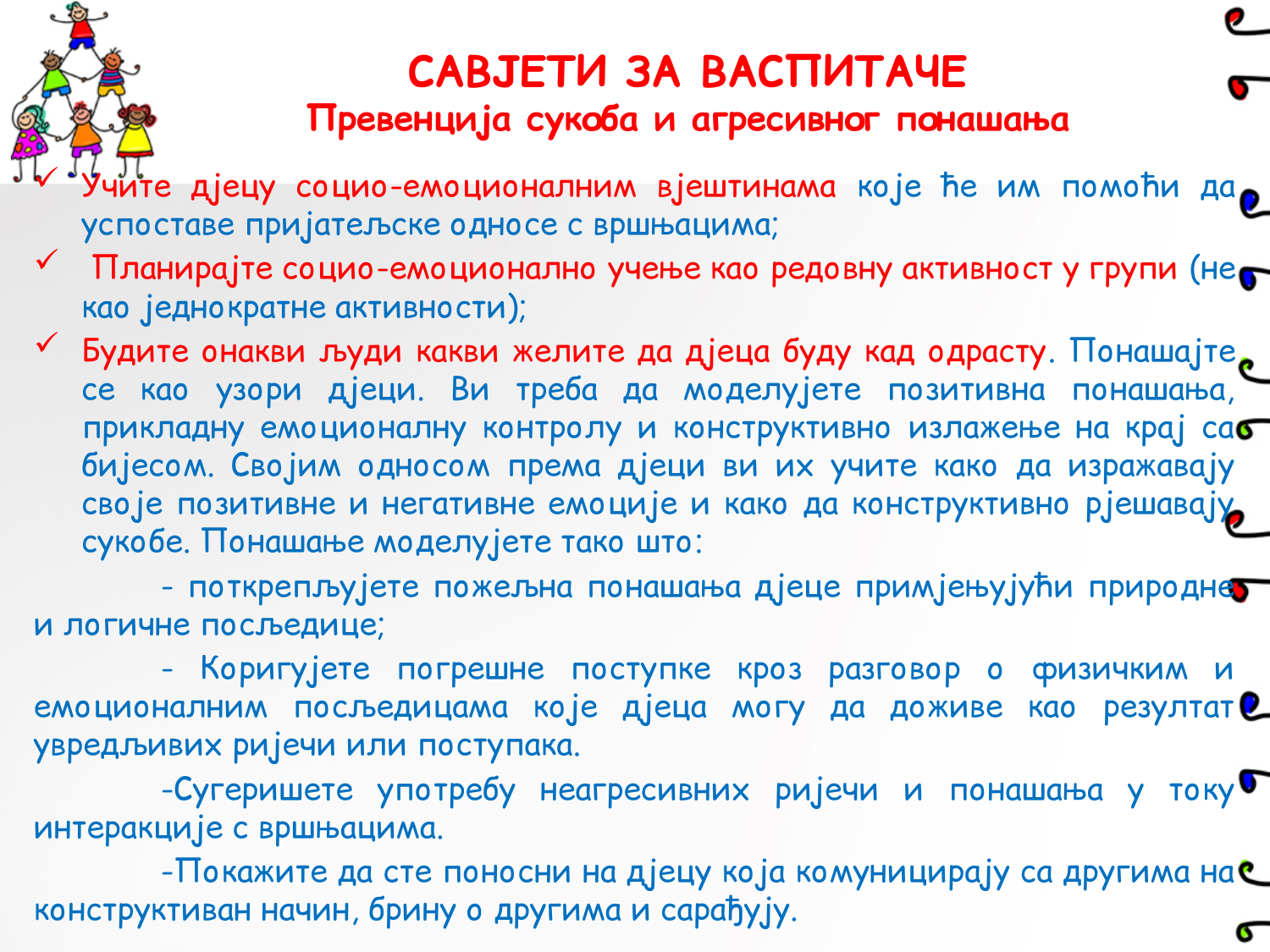

# САВЈЕТИ ЗА ВАСПИТАЧЕ Превенција сукоба и агресивног понашања
Учите дјецу социо-емоционалним вјештинама које ће им помоћи да успоставе пријатељске односе с вршњацима;
 Планирајте социо-емоционално учење као редовну активност у групи (не као једнократне активности);
Будите онакви људи какви желите да дјеца буду кад одрасту. Понашајте се као узори дјеци. Ви треба да моделујете позитивна понашања, прикладну емоционалну контролу и конструктивно излажење на крај са бијесом. Својим односом према дјеци ви их учите како да изражавају своје позитивне и негативне емоције и како да конструктивно рјешавају сукобе. Понашање моделујете тако што:
	- поткрепљујете пожељна понашања дјеце примјењујући природне и логичне посљедице;
	- Коригујете погрешне поступке кроз разговор о физичким и емоционалним посљедицама које дјеца могу да доживе као резултат увредљивих ријечи или поступака.
	-Сугеришете употребу неагресивних ријечи и понашања у току интеракције с вршњацима.
	-Покажите да сте поносни на дјецу која комуницирају са другима на конструктиван начин, брину о другима и сарађују.